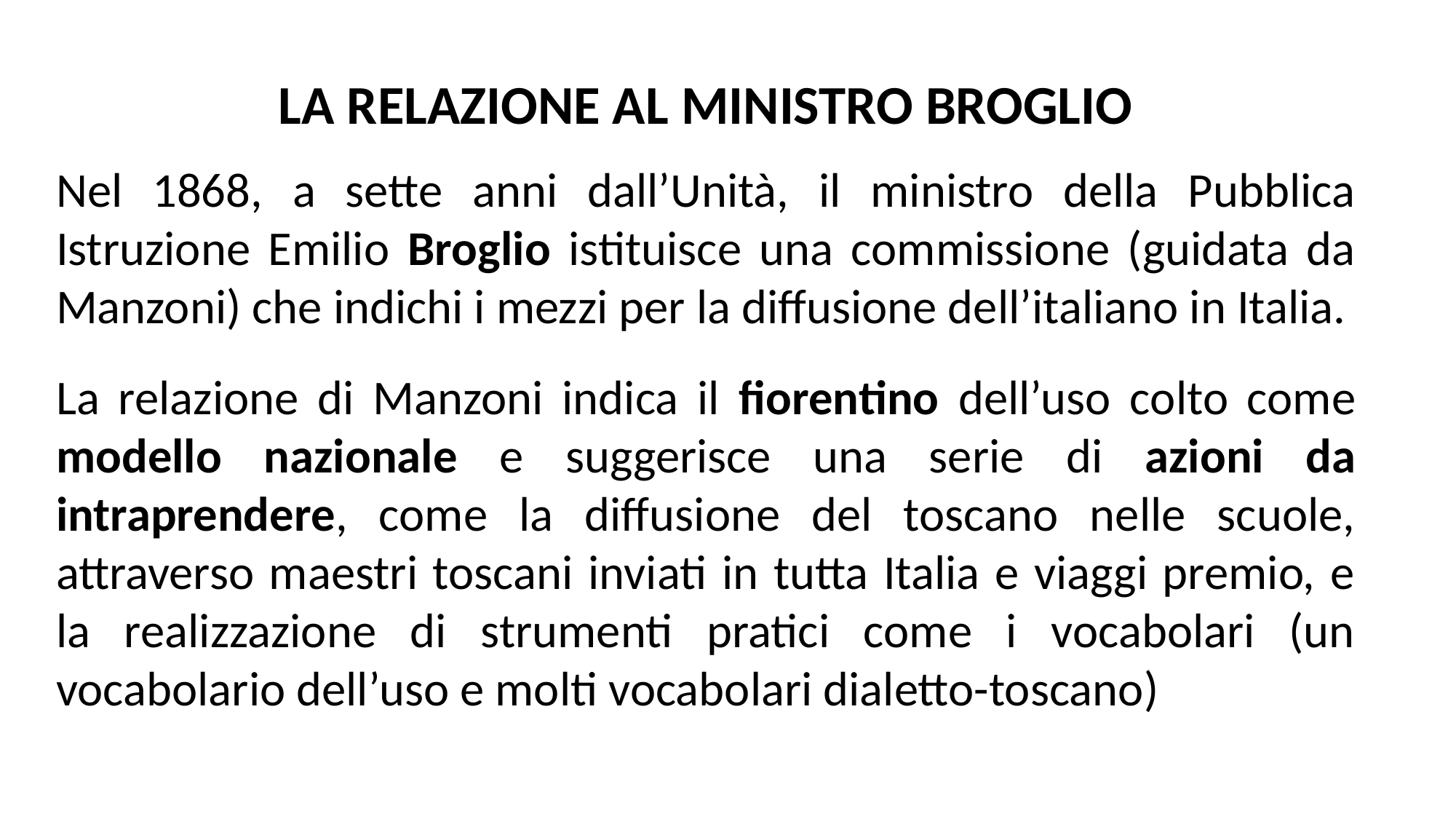

LA RELAZIONE AL MINISTRO BROGLIO
Nel 1868, a sette anni dall’Unità, il ministro della Pubblica Istruzione Emilio Broglio istituisce una commissione (guidata da Manzoni) che indichi i mezzi per la diffusione dell’italiano in Italia.
La relazione di Manzoni indica il fiorentino dell’uso colto come modello nazionale e suggerisce una serie di azioni da intraprendere, come la diffusione del toscano nelle scuole, attraverso maestri toscani inviati in tutta Italia e viaggi premio, e la realizzazione di strumenti pratici come i vocabolari (un vocabolario dell’uso e molti vocabolari dialetto-toscano)